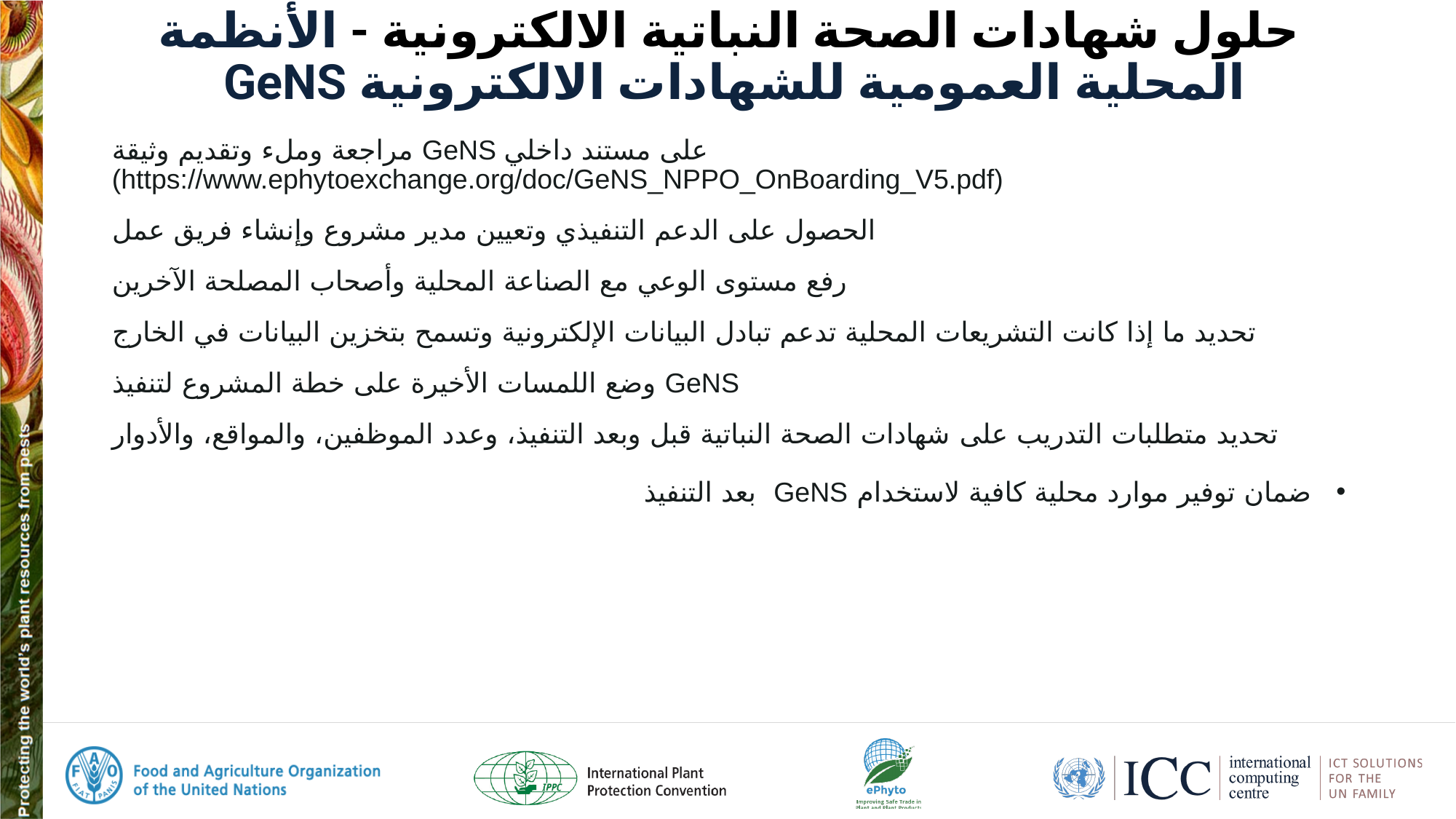

# حلول شهادات الصحة النباتية الالكترونية - الأنظمة المحلية العمومية للشهادات الالكترونية GeNS
مراجعة وملء وتقديم وثيقة GeNS على مستند داخلي (https://www.ephytoexchange.org/doc/GeNS_NPPO_OnBoarding_V5.pdf)
الحصول على الدعم التنفيذي وتعيين مدير مشروع وإنشاء فريق عمل
رفع مستوى الوعي مع الصناعة المحلية وأصحاب المصلحة الآخرين
تحديد ما إذا كانت التشريعات المحلية تدعم تبادل البيانات الإلكترونية وتسمح بتخزين البيانات في الخارج
وضع اللمسات الأخيرة على خطة المشروع لتنفيذ GeNS
تحديد متطلبات التدريب على شهادات الصحة النباتية قبل وبعد التنفيذ، وعدد الموظفين، والمواقع، والأدوار
ضمان توفير موارد محلية كافية لاستخدام GeNS  بعد التنفيذ